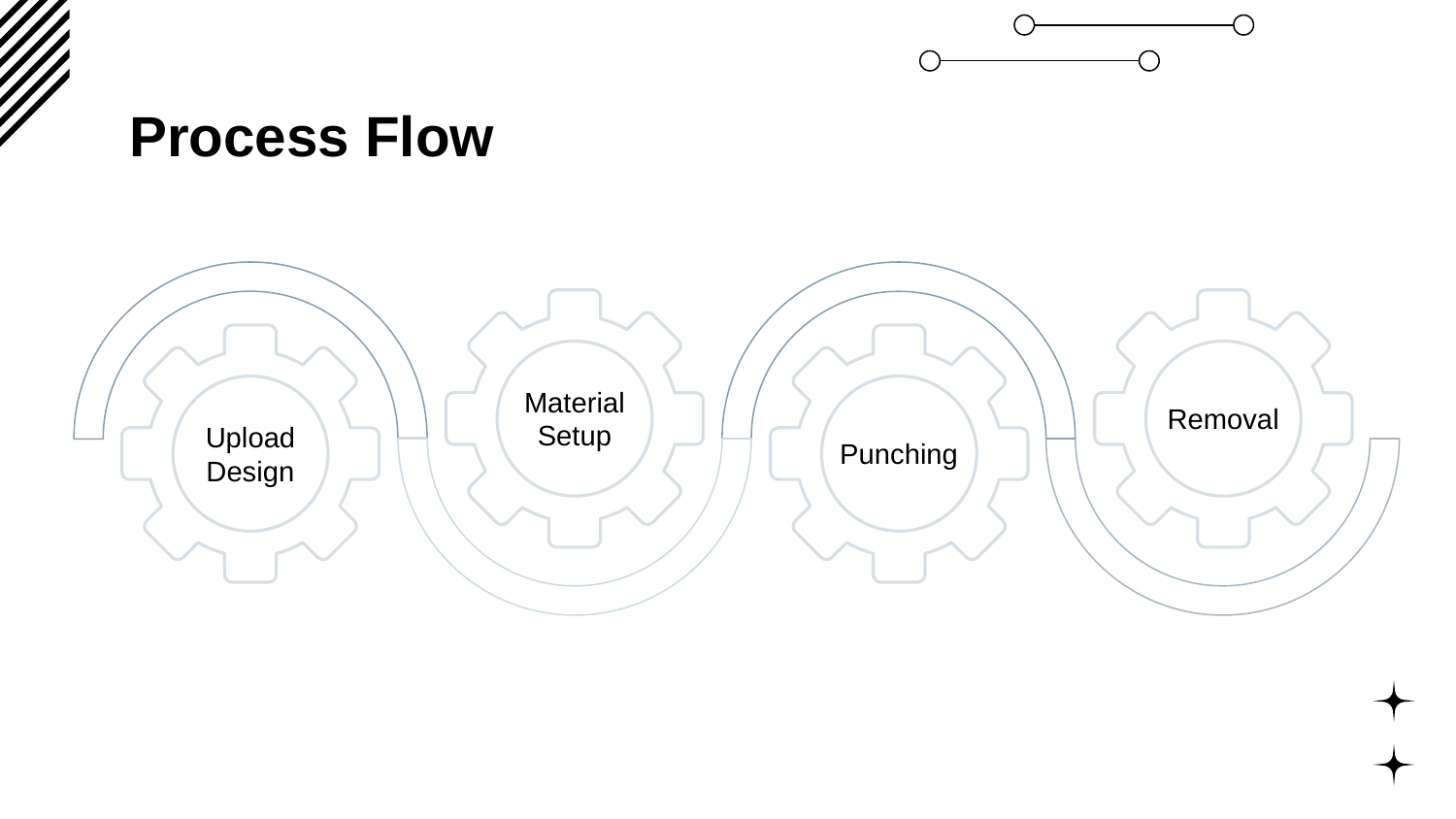

# Process Flow

Material Setup
Removal
Upload Design
Punching